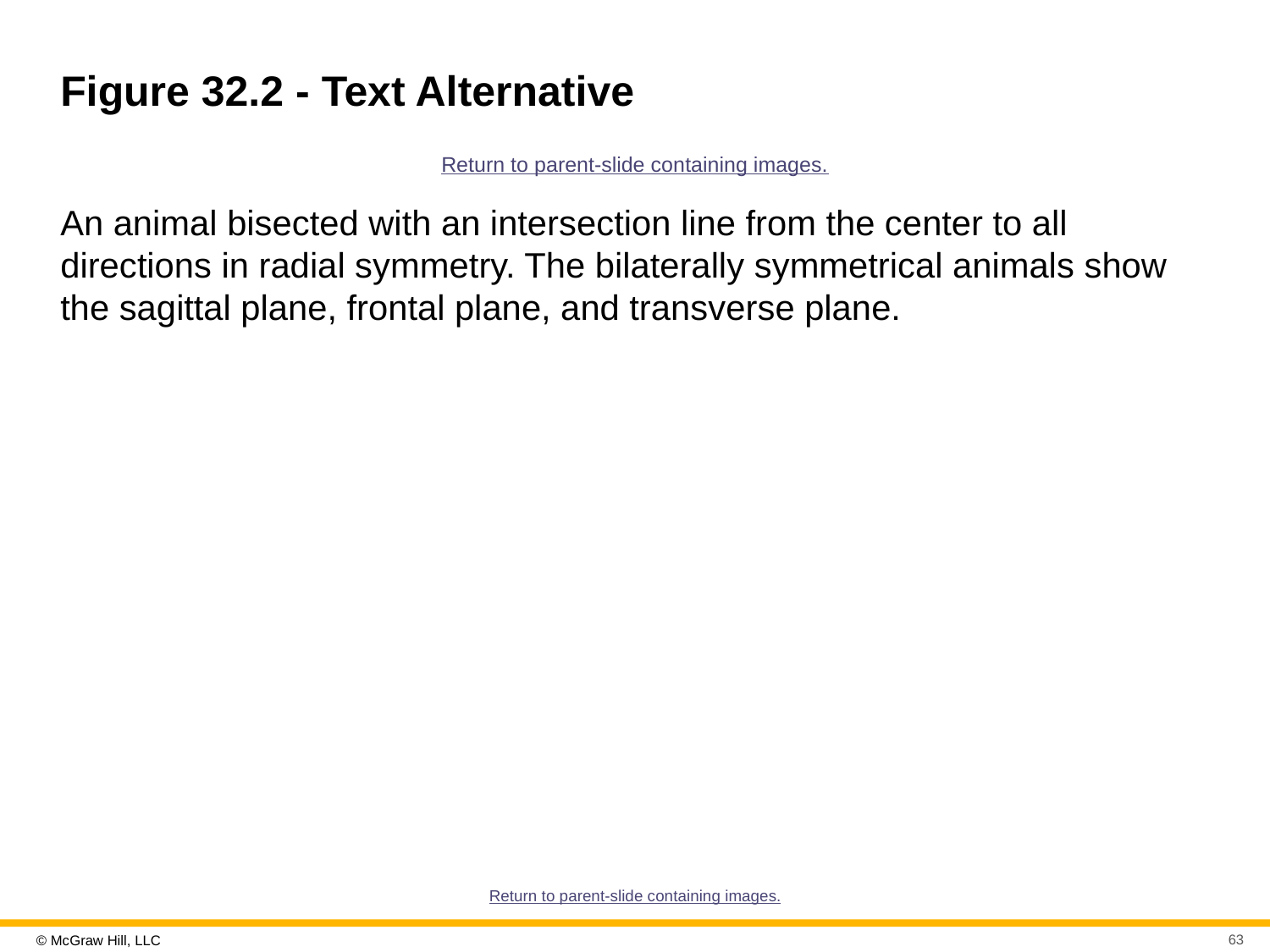

# Figure 32.2 - Text Alternative
Return to parent-slide containing images.
An animal bisected with an intersection line from the center to all directions in radial symmetry. The bilaterally symmetrical animals show the sagittal plane, frontal plane, and transverse plane.
Return to parent-slide containing images.
63